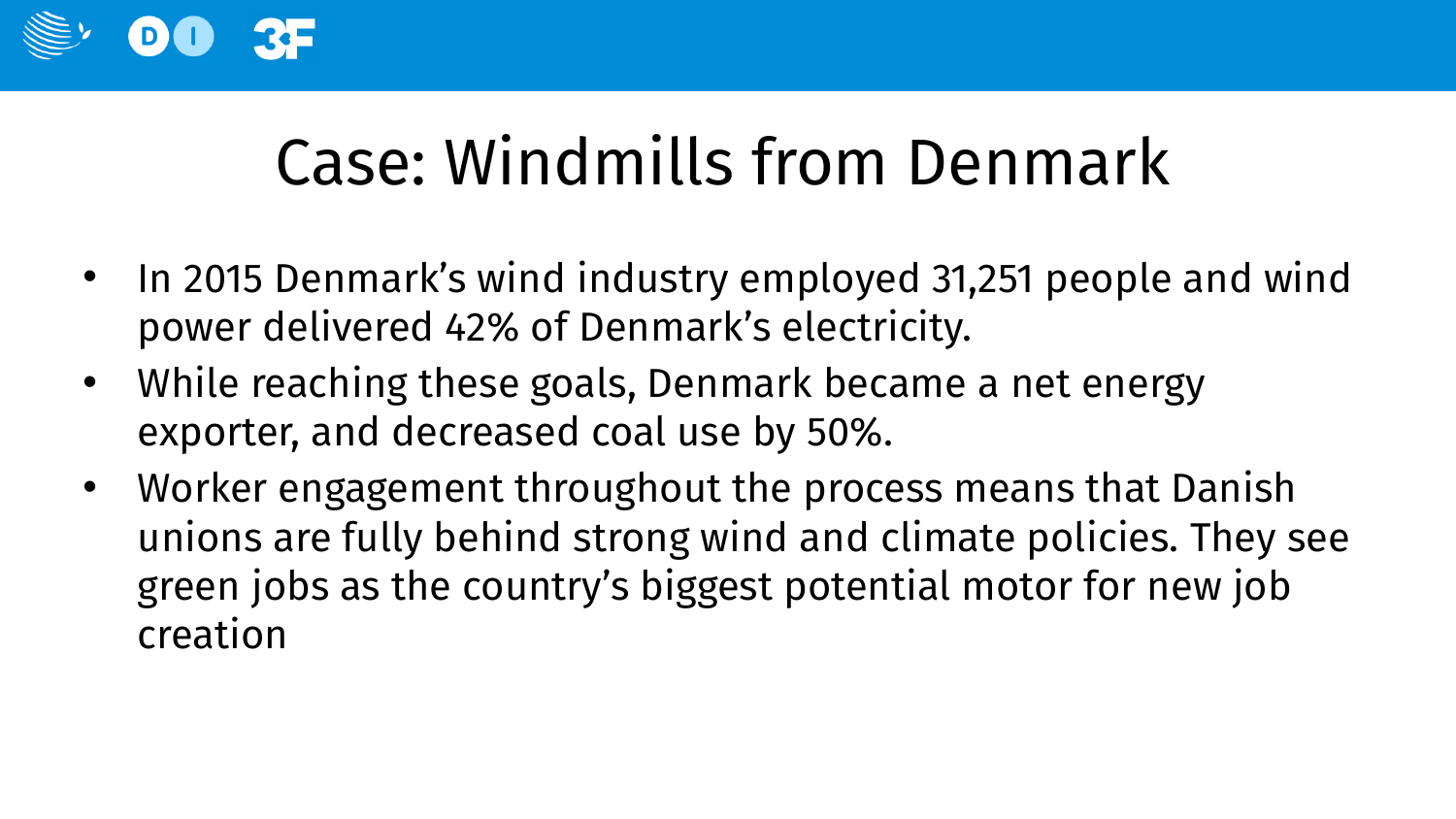

# Case: Windmills from Denmark
In 2015 Denmark’s wind industry employed 31,251 people and wind power delivered 42% of Denmark’s electricity.
While reaching these goals, Denmark became a net energy exporter, and decreased coal use by 50%.
Worker engagement throughout the process means that Danish unions are fully behind strong wind and climate policies. They see green jobs as the country’s biggest potential motor for new job creation